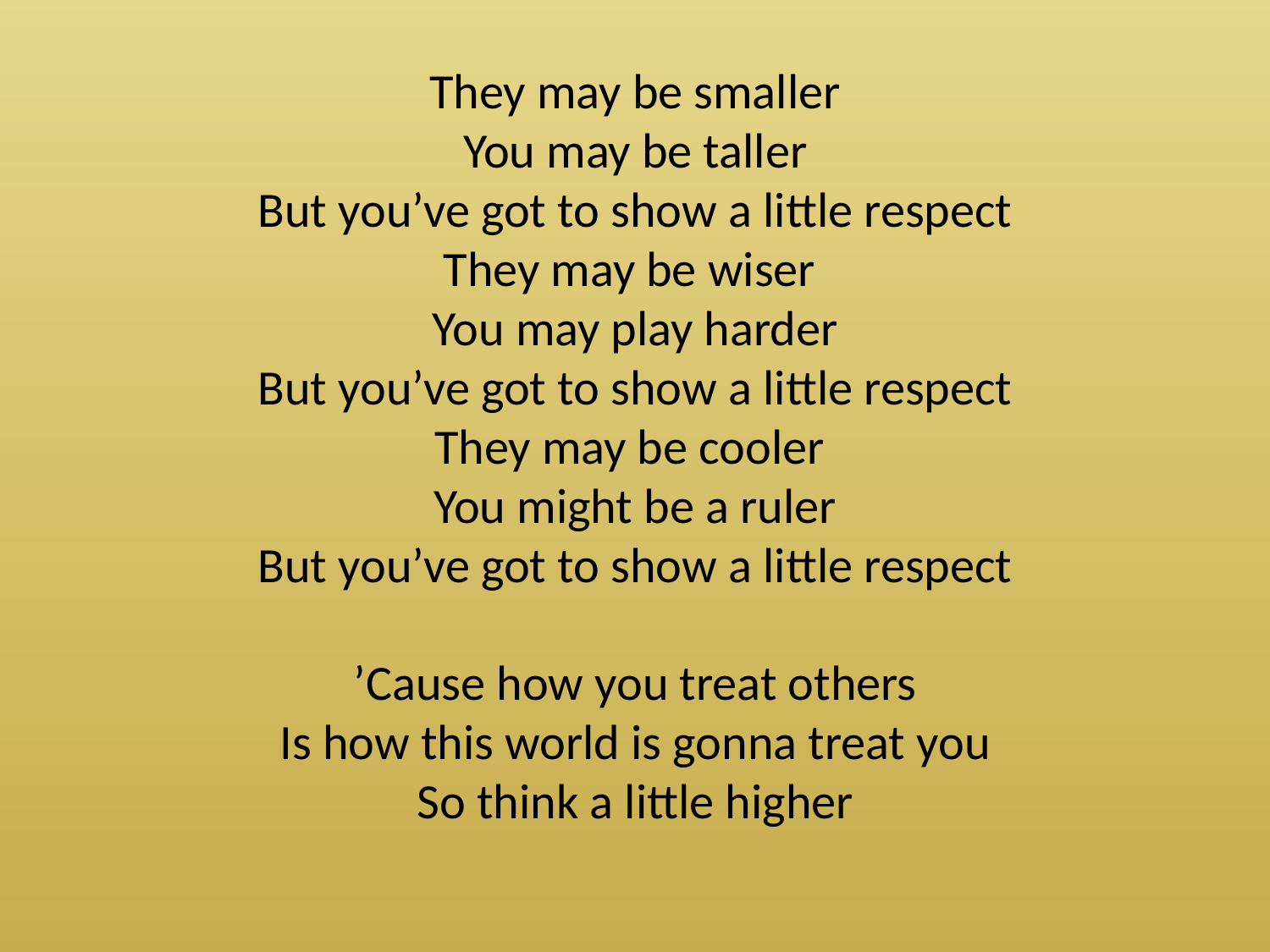

They may be smaller
You may be taller
But you’ve got to show a little respect
They may be wiser
You may play harder
But you’ve got to show a little respect
They may be cooler
You might be a ruler
But you’ve got to show a little respect

’Cause how you treat others
Is how this world is gonna treat you
So think a little higher